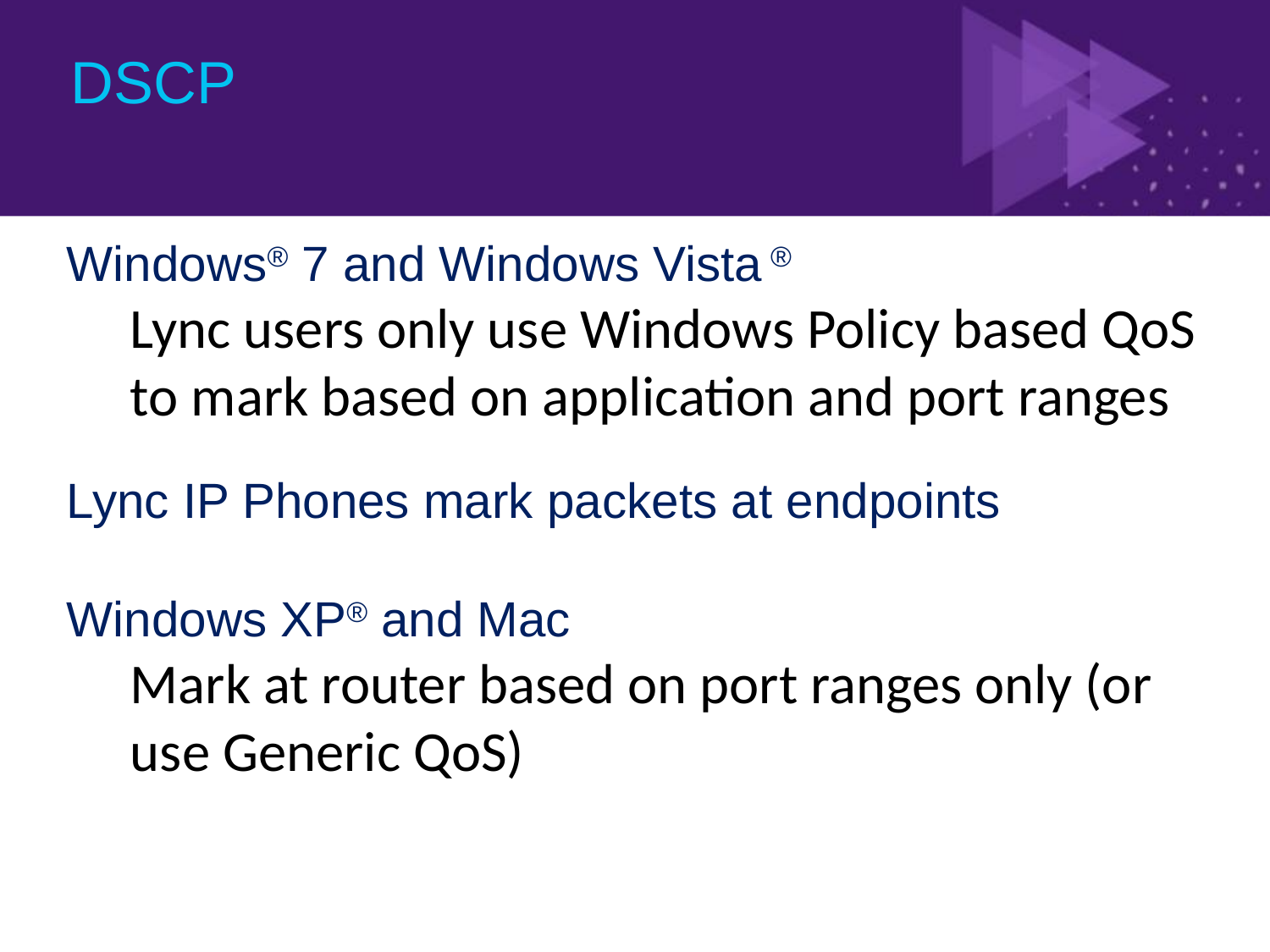

# DSCP
Windows® 7 and Windows Vista ®
Lync users only use Windows Policy based QoS to mark based on application and port ranges

Lync IP Phones mark packets at endpoints

Windows XP® and Mac
Mark at router based on port ranges only (or use Generic QoS)